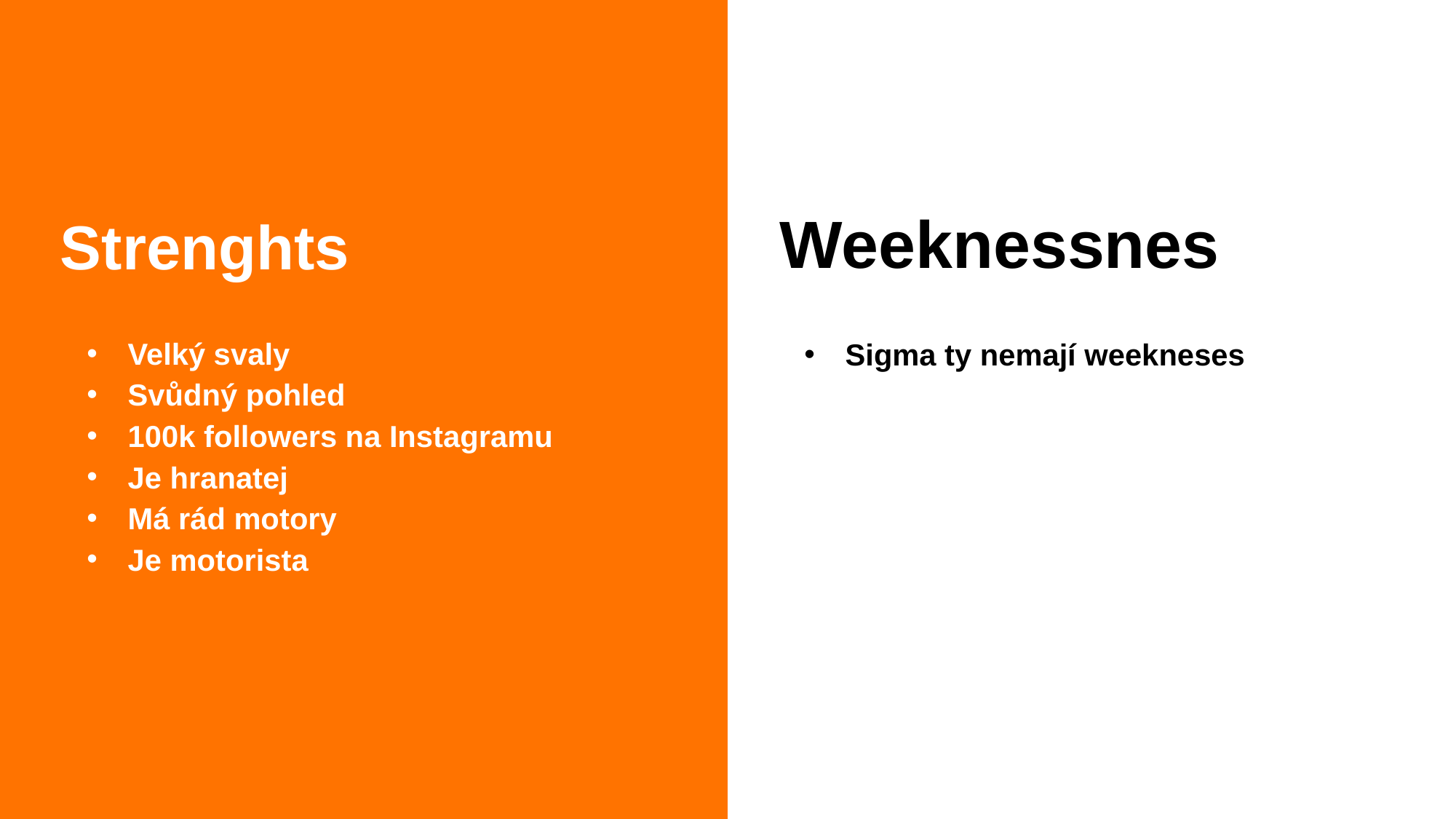

# Strenghts
Weeknessnes
Velký svaly
Svůdný pohled
100k followers na Instagramu
Je hranatej
Má rád motory
Je motorista
Sigma ty nemají weekneses